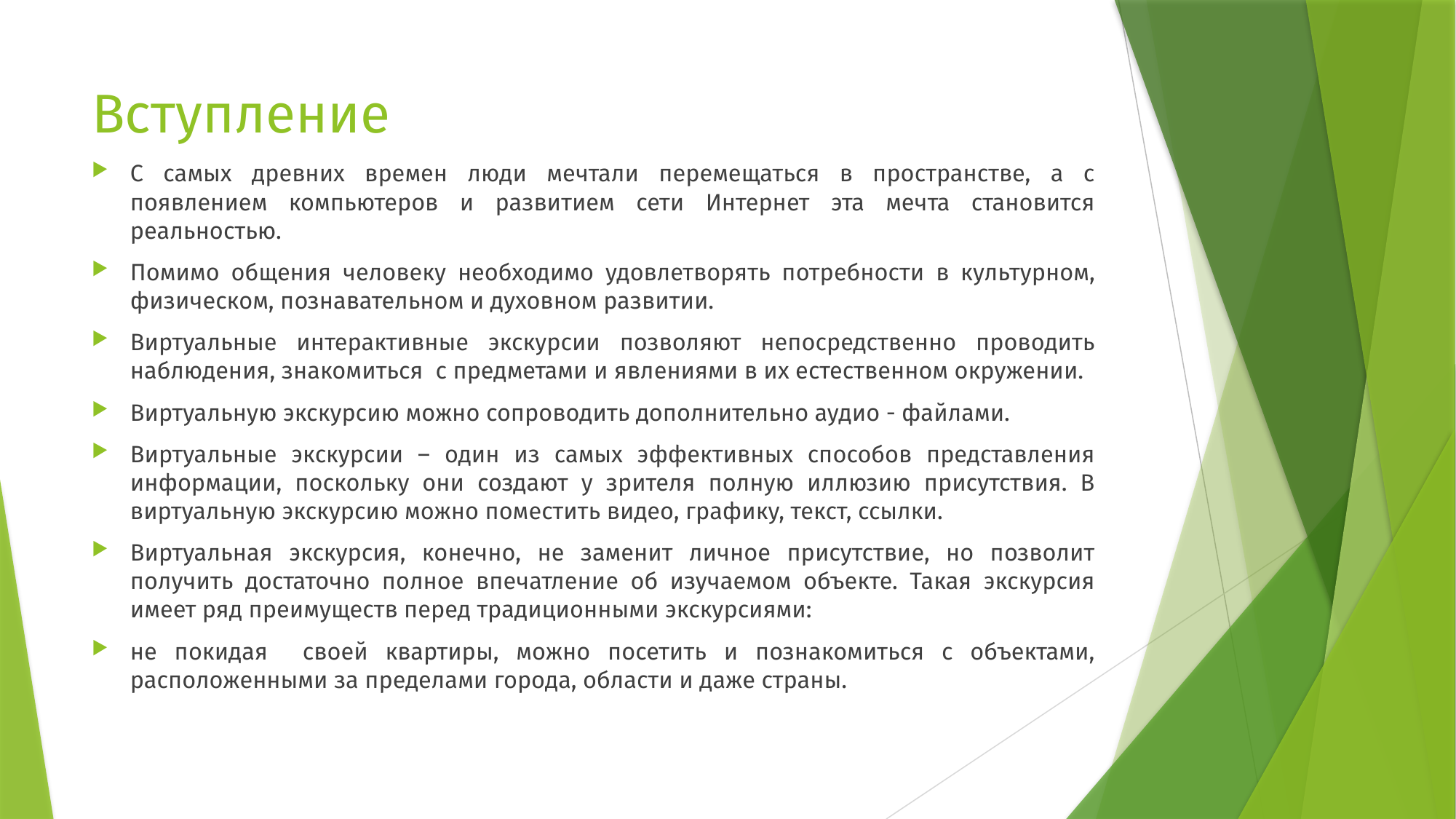

# Вступление
С самых древних времен люди мечтали перемещаться в пространстве, а с появлением компьютеров и развитием сети Интернет эта мечта становится реальностью.
Помимо общения человеку необходимо удовлетворять потребности в культурном, физическом, познавательном и духовном развитии.
Виртуальные интерактивные экскурсии позволяют непосредственно проводить наблюдения, знакомиться  с предметами и явлениями в их естественном окружении.
Виртуальную экскурсию можно сопроводить дополнительно аудио - файлами.
Виртуальные экскурсии – один из самых эффективных способов представления информации, поскольку они создают у зрителя полную иллюзию присутствия. В виртуальную экскурсию можно поместить видео, графику, текст, ссылки.
Виртуальная экскурсия, конечно, не заменит личное присутствие, но позволит получить достаточно полное впечатление об изучаемом объекте. Такая экскурсия имеет ряд преимуществ перед традиционными экскурсиями:
не покидая  своей квартиры, можно посетить и познакомиться с объектами, расположенными за пределами города, области и даже страны.